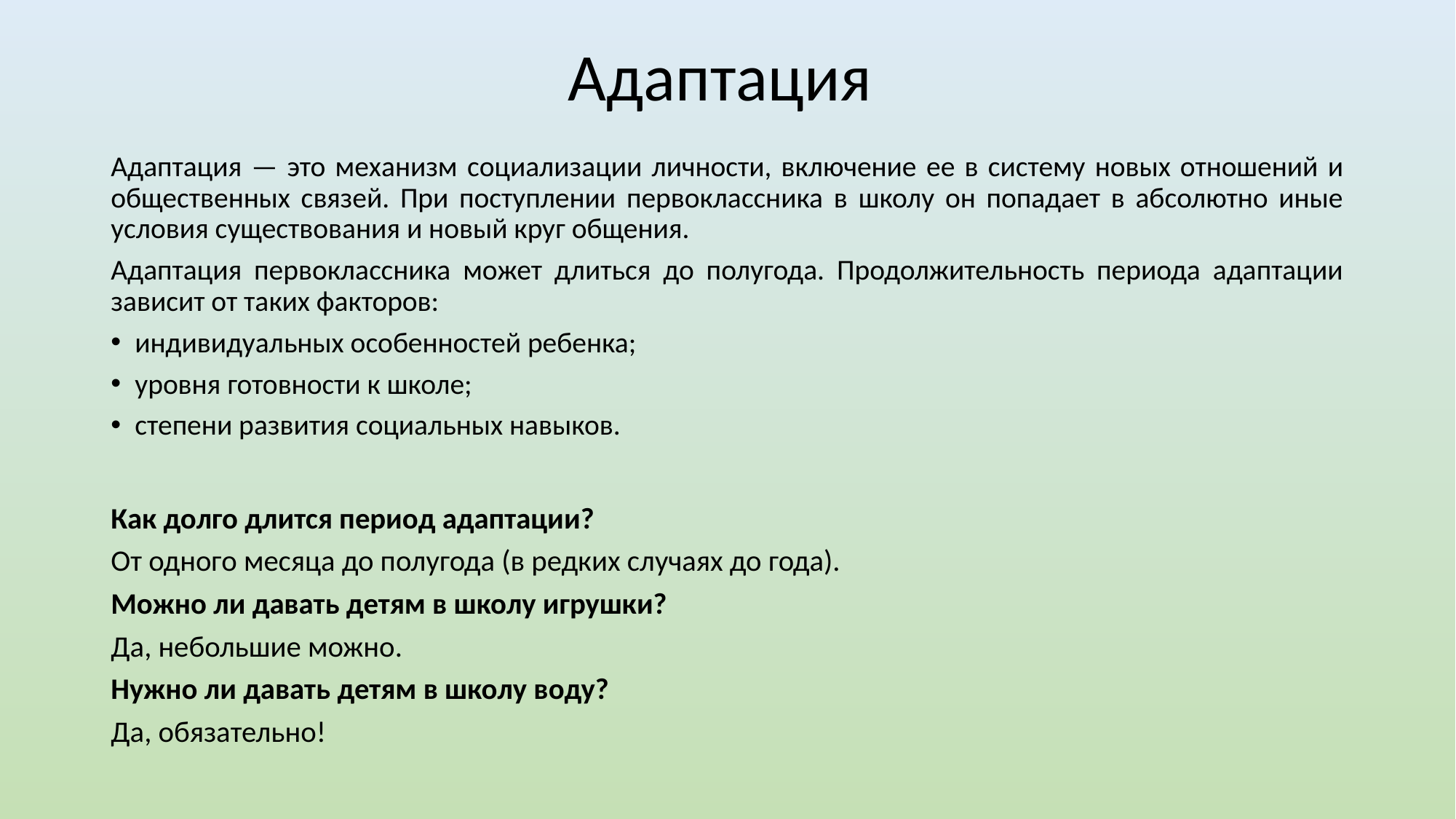

# Адаптация
Адаптация — это механизм социализации личности, включение ее в систему новых отношений и общественных связей. При поступлении первоклассника в школу он попадает в абсолютно иные условия существования и новый круг общения.
Адаптация первоклассника может длиться до полугода. Продолжительность периода адаптации зависит от таких факторов:
индивидуальных особенностей ребенка;
уровня готовности к школе;
степени развития социальных навыков.

Как долго длится период адаптации?
От одного месяца до полугода (в редких случаях до года).
Можно ли давать детям в школу игрушки?
Да, небольшие можно.
Нужно ли давать детям в школу воду?
Да, обязательно!